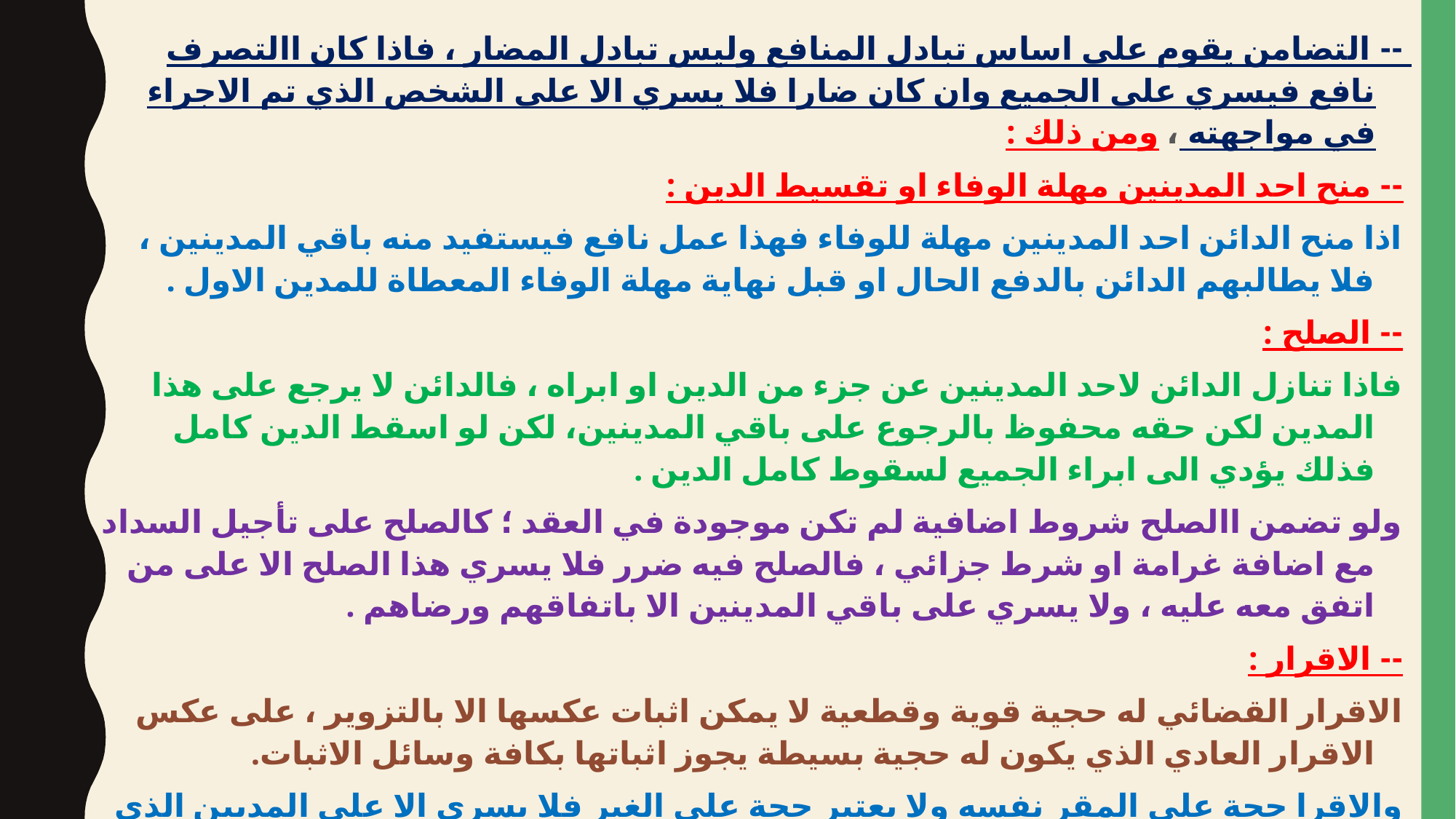

-- التضامن يقوم على اساس تبادل المنافع وليس تبادل المضار ، فاذا كان االتصرف نافع فيسري على الجميع وان كان ضارا فلا يسري الا على الشخص الذي تم الاجراء في مواجهته ، ومن ذلك :
-- منح احد المدينين مهلة الوفاء او تقسيط الدين :
اذا منح الدائن احد المدينين مهلة للوفاء فهذا عمل نافع فيستفيد منه باقي المدينين ، فلا يطالبهم الدائن بالدفع الحال او قبل نهاية مهلة الوفاء المعطاة للمدين الاول .
-- الصلح :
فاذا تنازل الدائن لاحد المدينين عن جزء من الدين او ابراه ، فالدائن لا يرجع على هذا المدين لكن حقه محفوظ بالرجوع على باقي المدينين، لكن لو اسقط الدين كامل فذلك يؤدي الى ابراء الجميع لسقوط كامل الدين .
ولو تضمن االصلح شروط اضافية لم تكن موجودة في العقد ؛ كالصلح على تأجيل السداد مع اضافة غرامة او شرط جزائي ، فالصلح فيه ضرر فلا يسري هذا الصلح الا على من اتفق معه عليه ، ولا يسري على باقي المدينين الا باتفاقهم ورضاهم .
-- الاقرار :
الاقرار القضائي له حجية قوية وقطعية لا يمكن اثبات عكسها الا بالتزوير ، على عكس الاقرار العادي الذي يكون له حجية بسيطة يجوز اثباتها بكافة وسائل الاثبات.
والاقرا حجة على المقر نفسه ولا يعتبر حجة على الغير فلا يسري الا على المدبين الذي اقر دون باقي المدينين .
واقرار السلف حجة على الخلف العام وهم الورثة اذا مات مورثهم قبل اداء الثمن ، لكن اقرار احد الخلف العام بان بذمة مورثهم دين للدائن وذلك لما يخالف ما عليه باقي افراد  الخلف العام فاقراره حجة عليه فقط دون باقي الورثة .